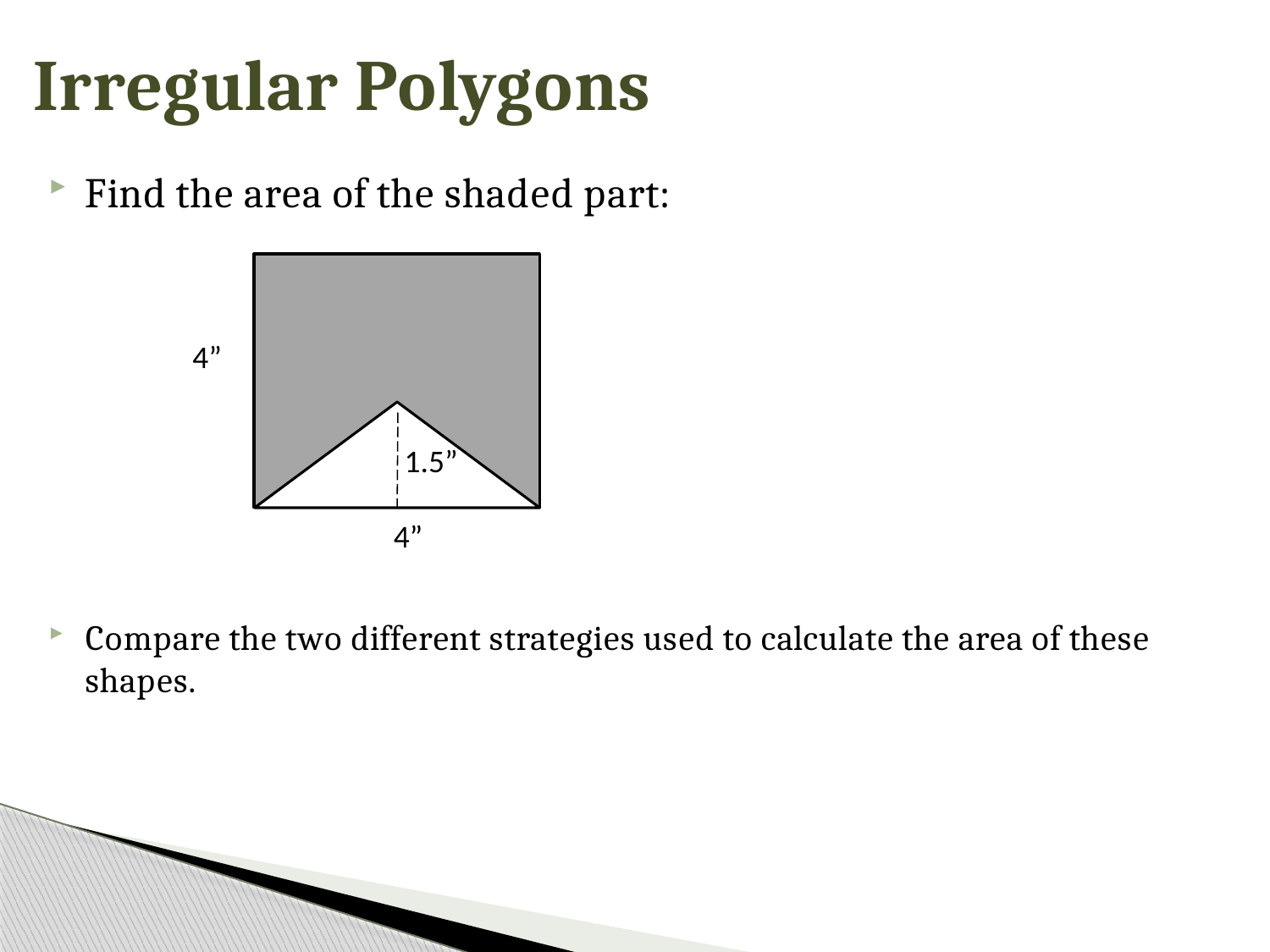

# Irregular Polygons
Find the area of the shaded part:

Compare the two different strategies used to calculate the area of these shapes.

4”

1.5”
4”